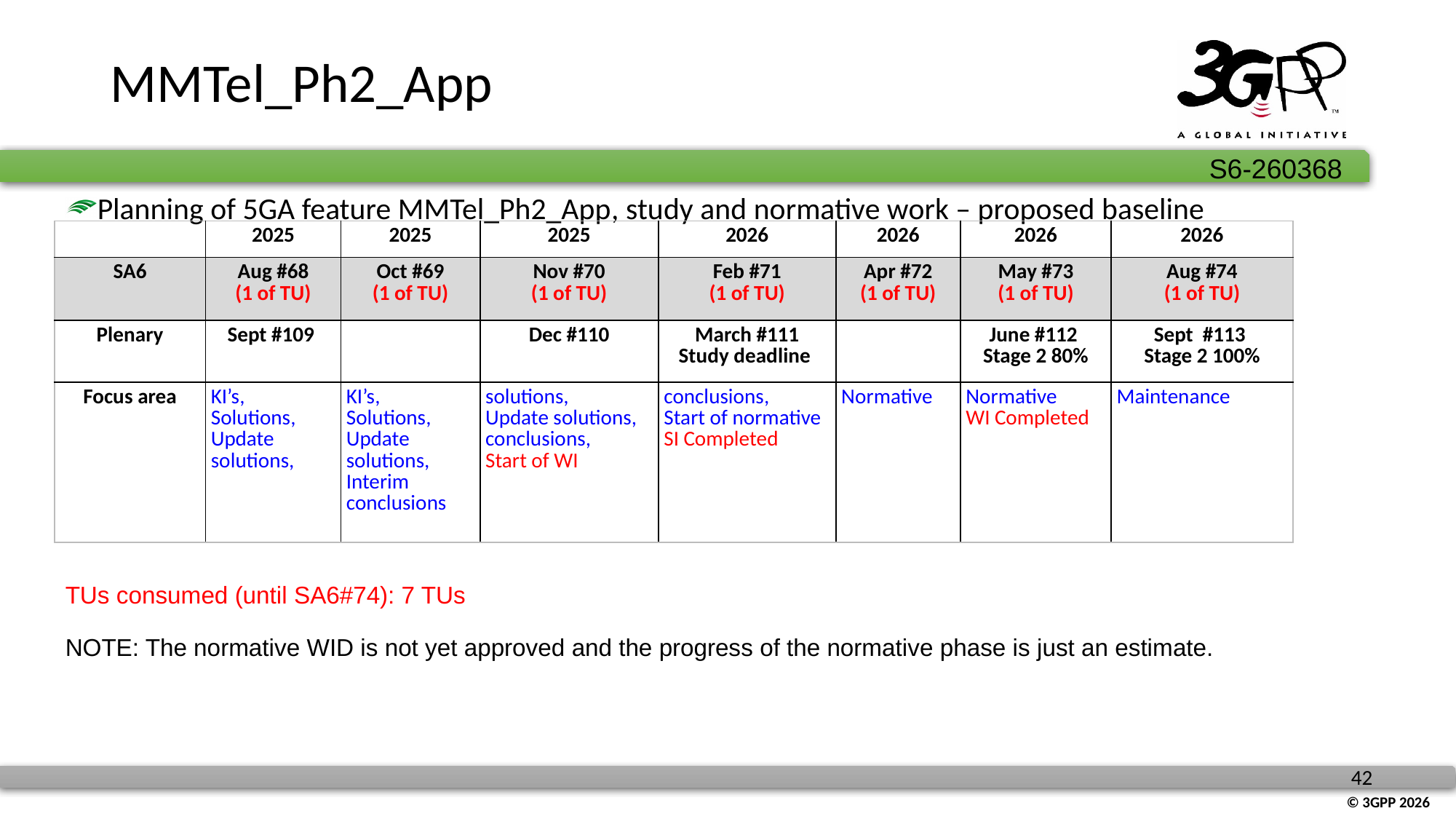

# MMTel_Ph2_App
Planning of 5GA feature MMTel_Ph2_App, study and normative work – proposed baseline
|  | 2025 | 2025 | 2025 | 2026 | 2026 | 2026 | 2026 |
| --- | --- | --- | --- | --- | --- | --- | --- |
| SA6 | Aug #68 (1 of TU) | Oct #69 (1 of TU) | Nov #70 (1 of TU) | Feb #71 (1 of TU) | Apr #72 (1 of TU) | May #73 (1 of TU) | Aug #74 (1 of TU) |
| Plenary | Sept #109 |  | Dec #110 | March #111 Study deadline |  | June #112  Stage 2 80% | Sept #113  Stage 2 100% |
| Focus area | KI’s, Solutions, Update solutions, | KI’s, Solutions, Update solutions, Interim conclusions | solutions, Update solutions, conclusions, Start of WI | conclusions, Start of normative SI Completed | Normative | Normative WI Completed | Maintenance |
TUs consumed (until SA6#74): 7 TUs
NOTE: The normative WID is not yet approved and the progress of the normative phase is just an estimate.